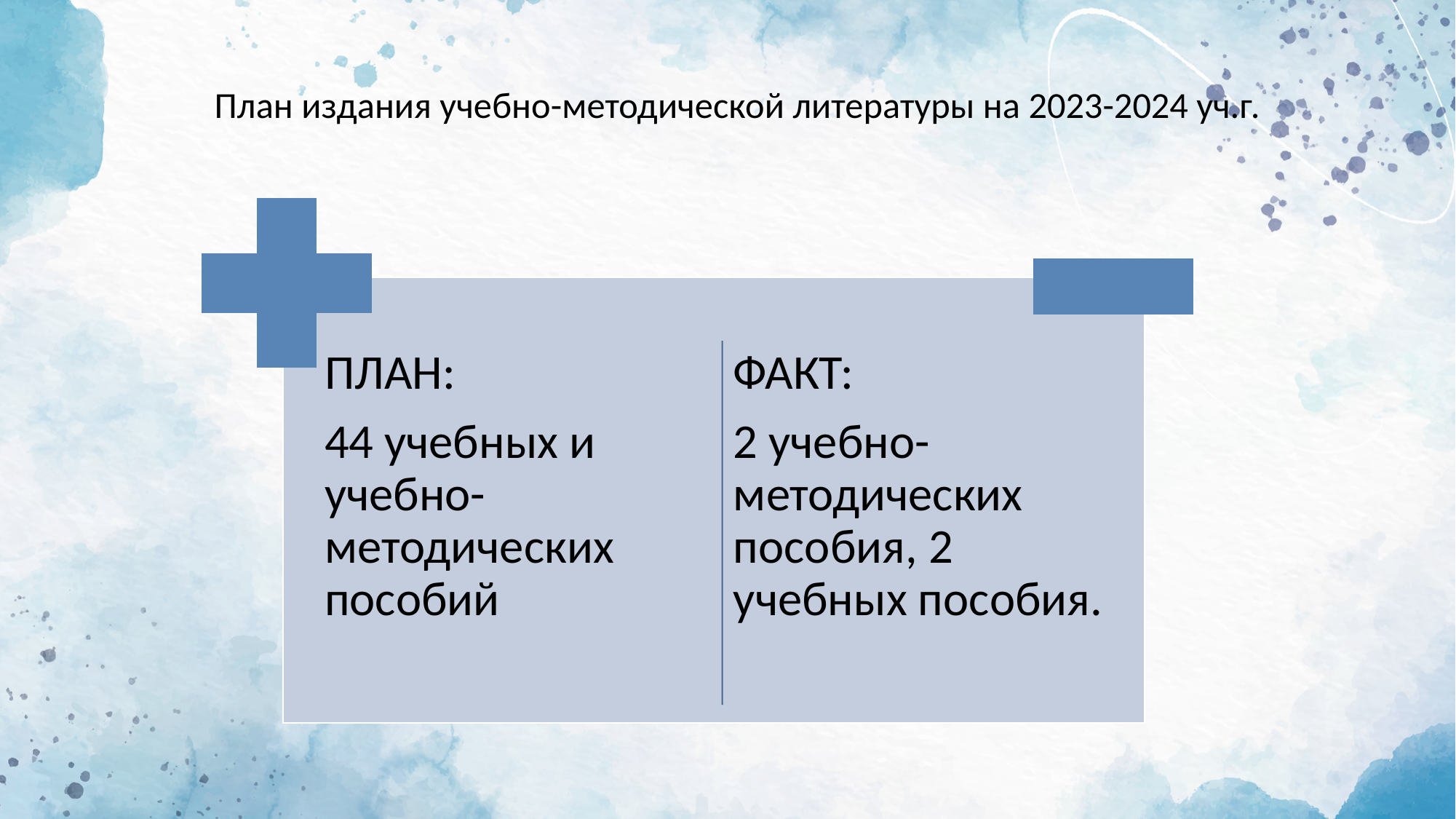

# План издания учебно-методической литературы на 2023-2024 уч.г.
ПЛАН:
44 учебных и учебно-методических пособий
ФАКТ:
2 учебно-методических пособия, 2 учебных пособия.